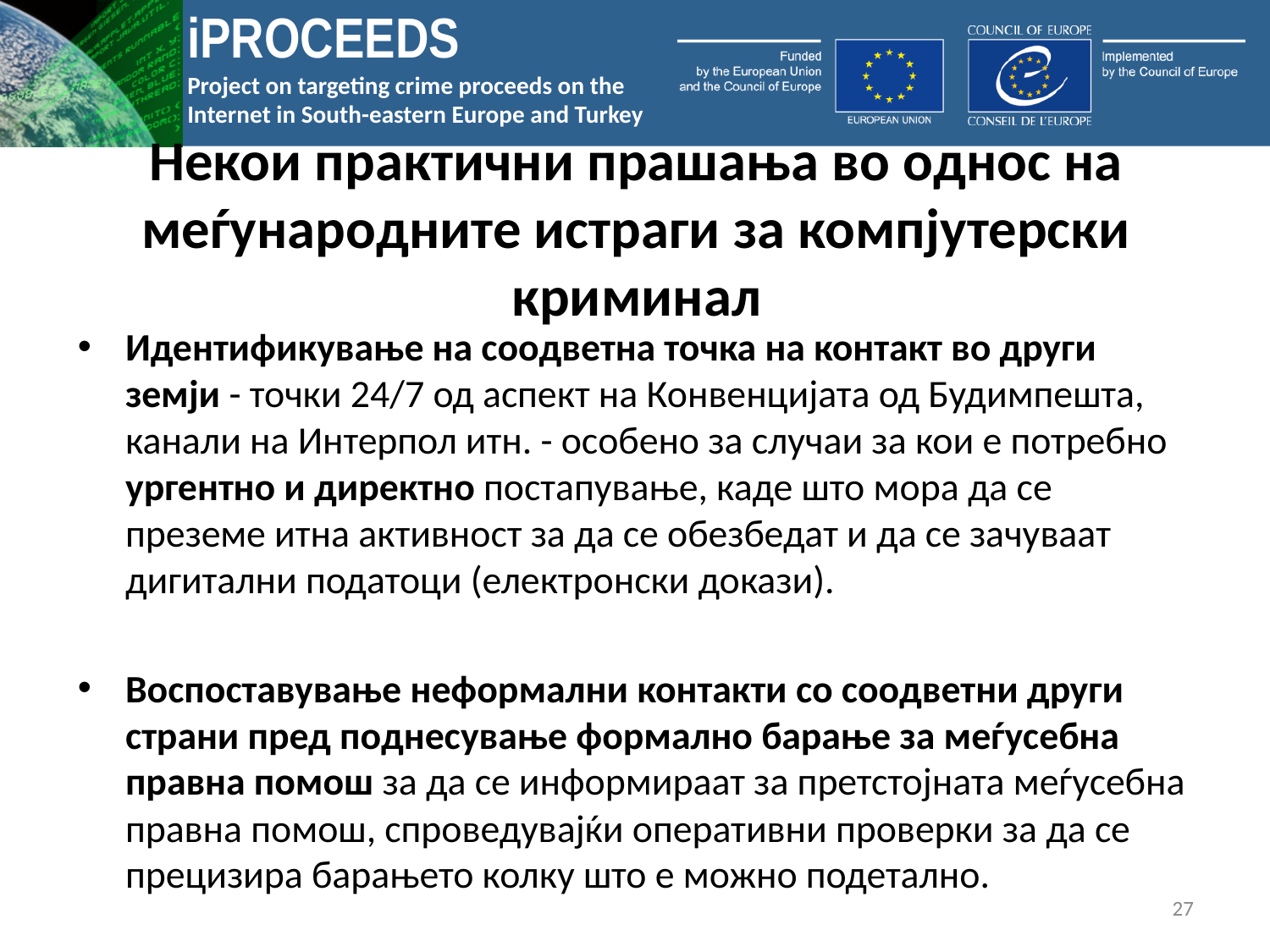

# Некои практични прашања во однос на меѓународните истраги за компјутерски криминал
Идентификување на соодветна точка на контакт во други земји - точки 24/7 од аспект на Конвенцијата од Будимпешта, канали на Интерпол итн. - особено за случаи за кои е потребно ургентно и директно постапување, каде што мора да се преземе итна активност за да се обезбедат и да се зачуваат дигитални податоци (електронски докази).

Воспоставување неформални контакти со соодветни други страни пред поднесување формално барање за меѓусебна правна помош за да се информираат за претстојната меѓусебна правна помош, спроведувајќи оперативни проверки за да се прецизира барањето колку што е можно подетално.

27